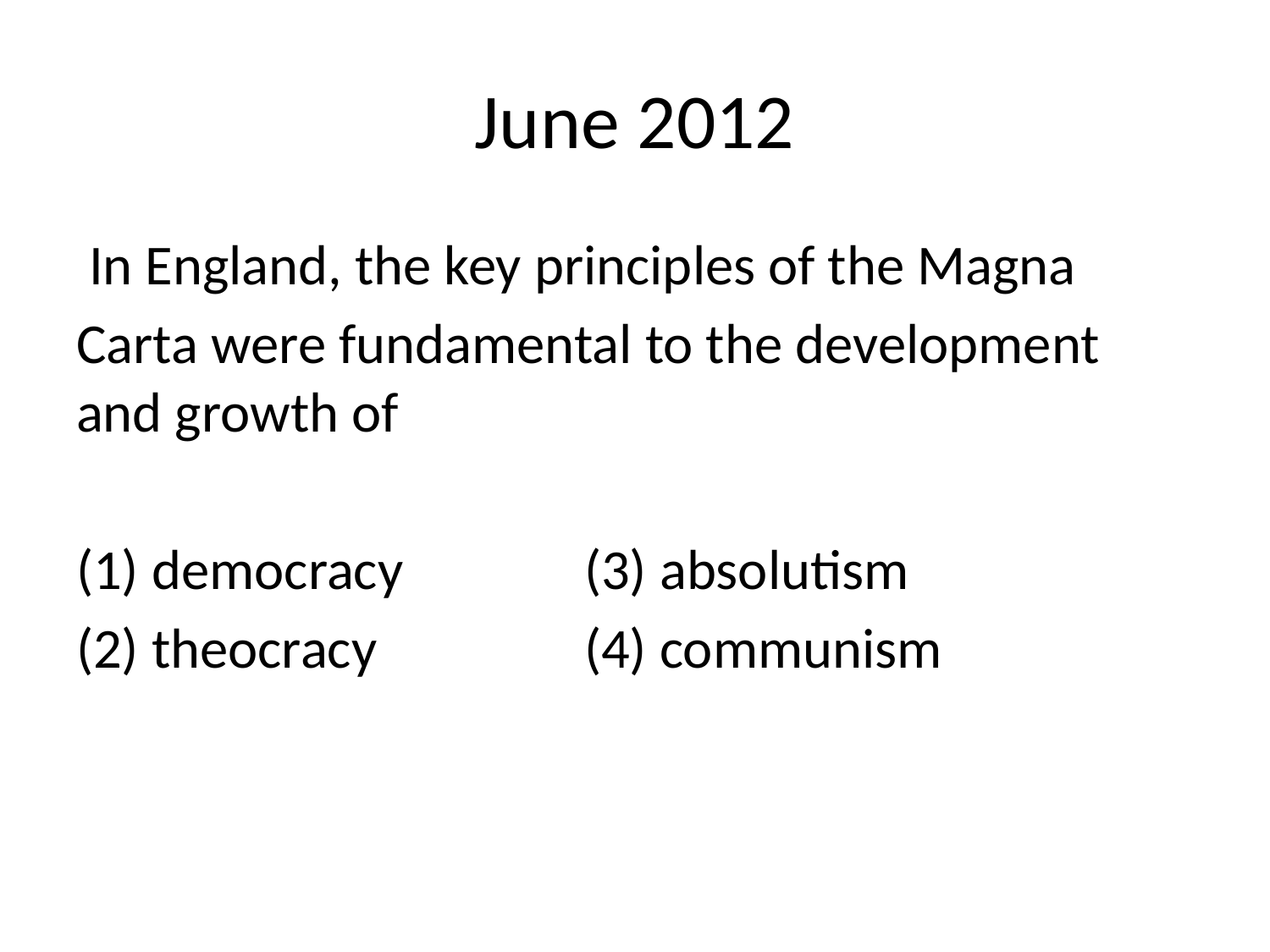

# June 2012
 In England, the key principles of the Magna
Carta were fundamental to the development and growth of

(1) democracy 		(3) absolutism
(2) theocracy 		(4) communism